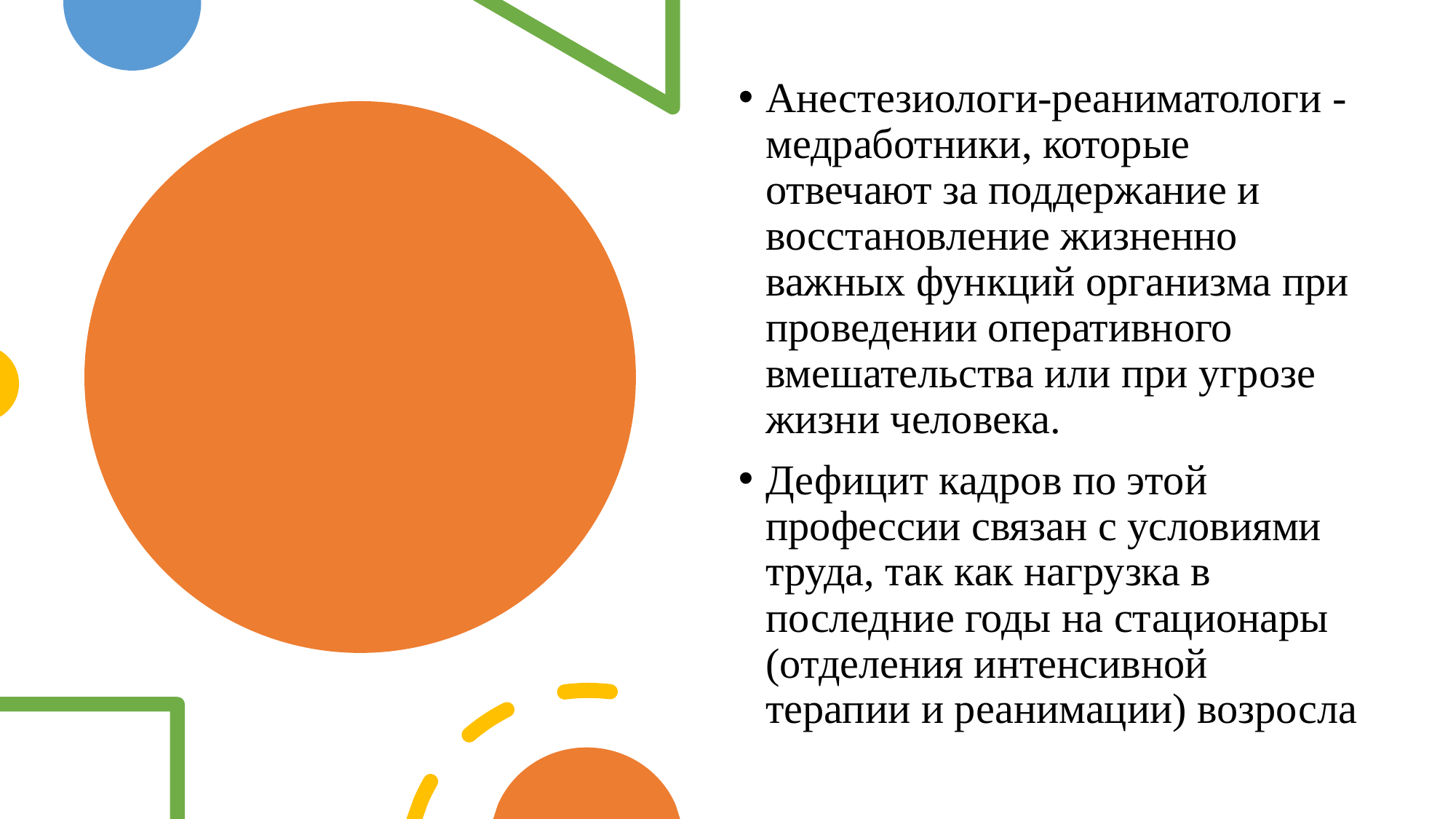

Анестезиологи-реаниматологи -медработники, которые отвечают за поддержание и восстановление жизненно важных функций организма при проведении оперативного вмешательства или при угрозе жизни человека.
Дефицит кадров по этой профессии связан с условиями труда, так как нагрузка в последние годы на стационары (отделения интенсивной терапии и реанимации) возросла